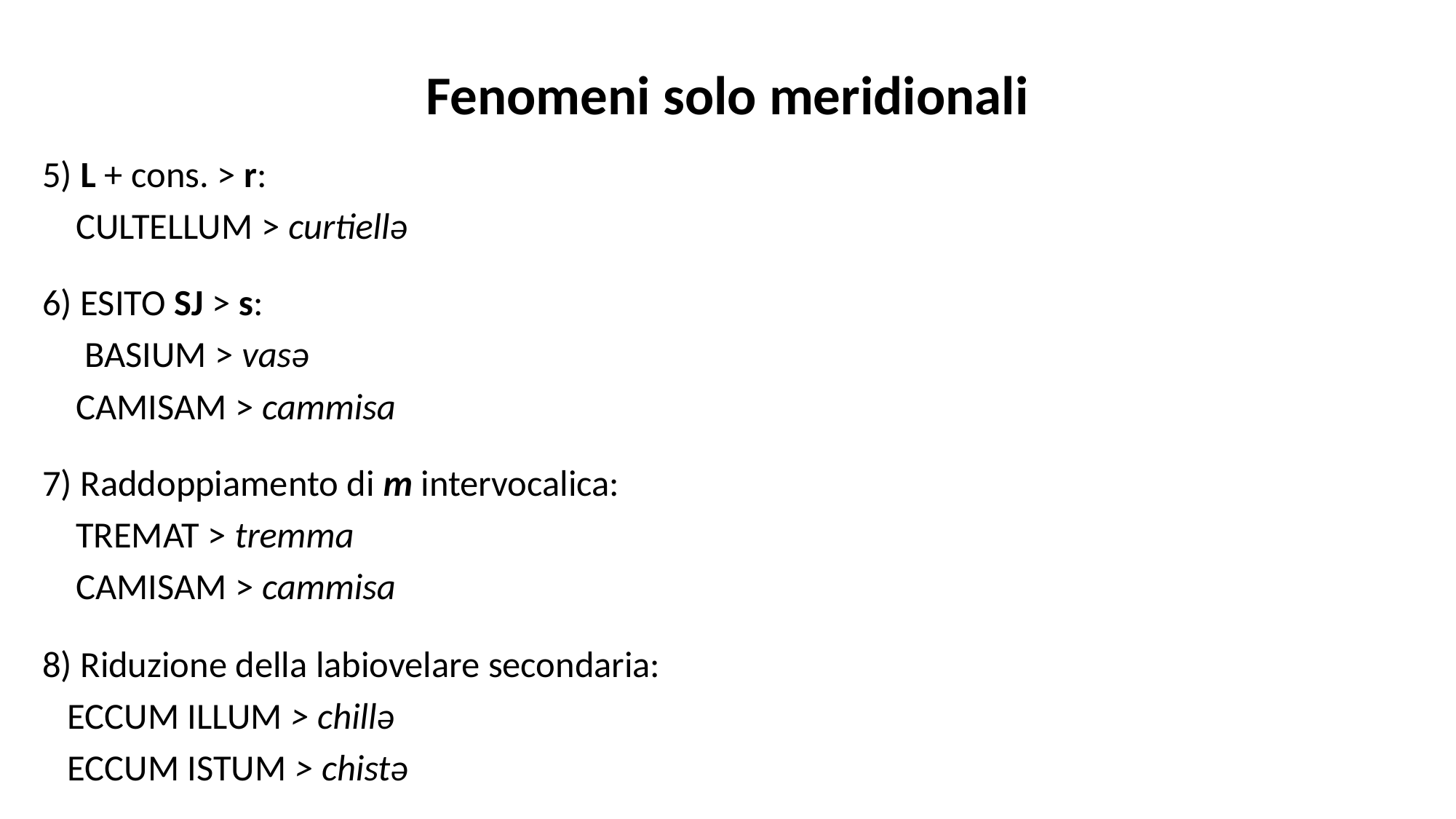

# Fenomeni solo meridionali
5) L + cons. > r:
    CULTELLUM > curtiellə

6) ESITO SJ > s:
     BASIUM > vasə
    CAMISAM > cammisa

7) Raddoppiamento di m intervocalica:
    TREMAT > tremma
    CAMISAM > cammisa

8) Riduzione della labiovelare secondaria:
   ECCUM ILLUM > chillə
   ECCUM ISTUM > chistə